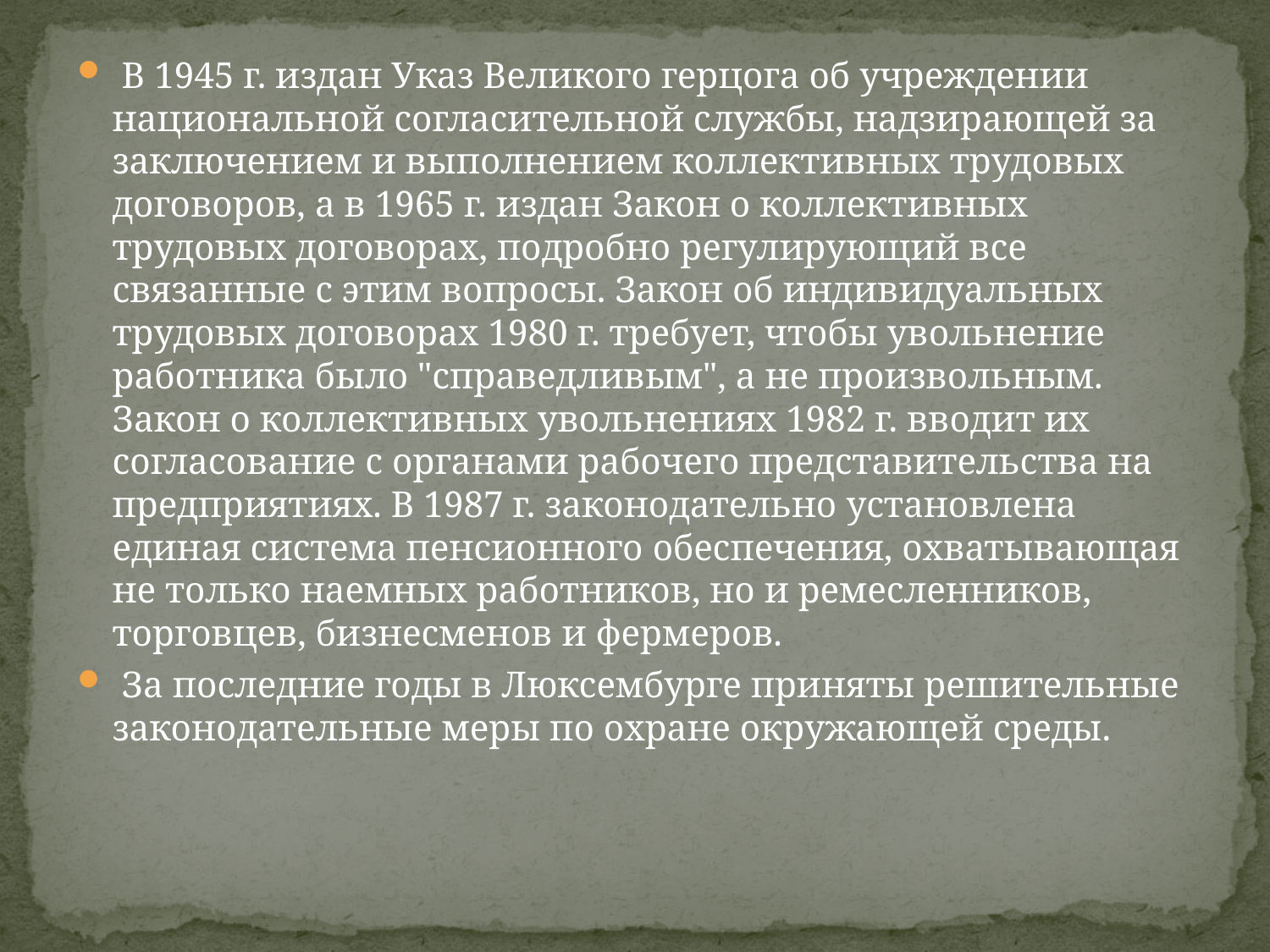

В 1945 г. издан Указ Великого герцога об учреждении национальной согласительной службы, надзирающей за заключением и выполнением коллективных трудовых договоров, а в 1965 г. издан Закон о коллективных трудовых договорах, подробно регулирующий все связанные с этим вопросы. Закон об индивидуальных трудовых договорах 1980 г. требует, чтобы увольнение работника было "справедливым", а не произвольным. Закон о коллективных увольнениях 1982 г. вводит их согласование с органами рабочего представительства на предприятиях. В 1987 г. законодательно установлена единая система пенсионного обеспечения, охватывающая не только наемных работников, но и ремесленников, торговцев, бизнесменов и фермеров.
 За последние годы в Люксембурге приняты решительные законодательные меры по охране окружающей среды.